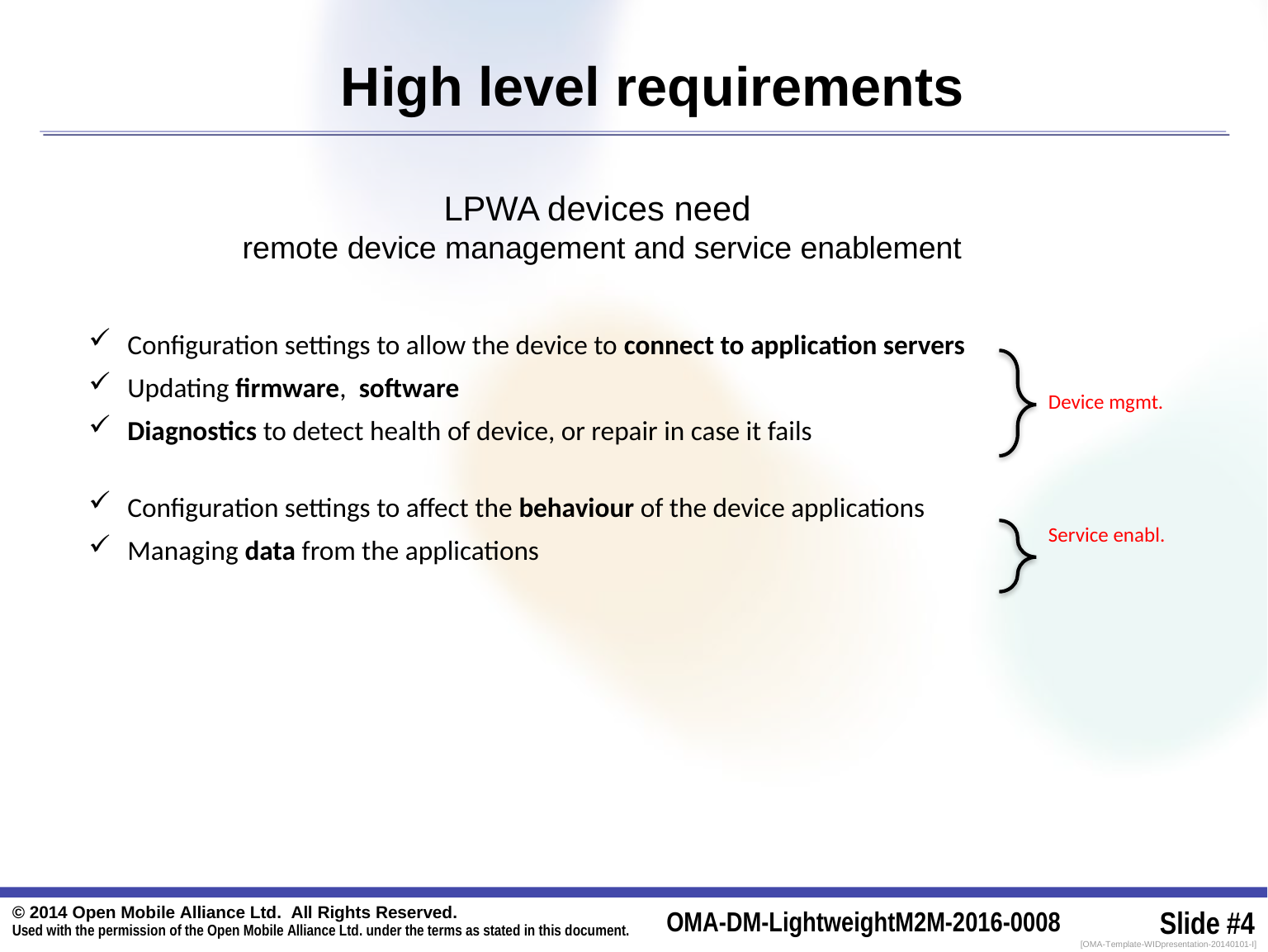

# High level requirements
LPWA devices need
remote device management and service enablement
Configuration settings to allow the device to connect to application servers
Updating firmware,  software
Diagnostics to detect health of device, or repair in case it fails
Configuration settings to affect the behaviour of the device applications
Managing data from the applications

Device mgmt.
Service enabl.

© 2014 Open Mobile Alliance Ltd.  All Rights Reserved.
Used with the permission of the Open Mobile Alliance Ltd. under the terms as stated in this document.
OMA-DM-LightweightM2M-2016-0008
Slide #4
[OMA-Template-WIDpresentation-20140101-I]